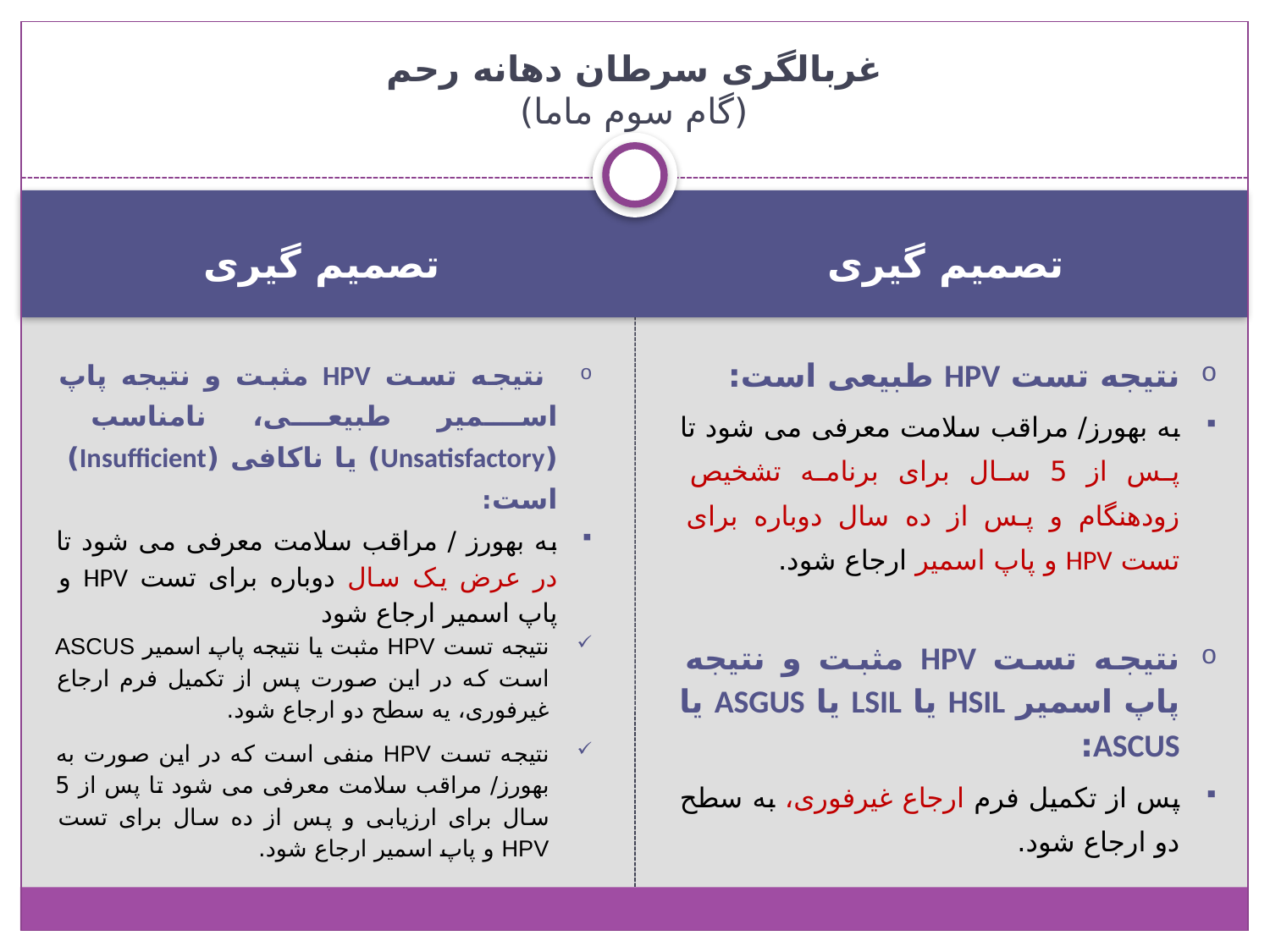

# غربالگری سرطان دهانه رحم (گام سوم ماما)
تصمیم گیری
تصمیم گیری
 	نتیجه تست HPV مثبت و نتیجه پاپ اسمیر طبیعی، نامناسب (Unsatisfactory) یا ناکافی (Insufficient)  است:
به بهورز / مراقب سلامت معرفی می شود تا در عرض یک سال دوباره برای تست HPV و پاپ اسمیر ارجاع شود
نتیجه تست HPV مثبت یا نتیجه پاپ اسمیر ASCUS است که در این صورت پس از تکمیل فرم ارجاع غیرفوری، یه سطح دو ارجاع شود.
نتیجه تست HPV منفی است که در این صورت به بهورز/ مراقب سلامت معرفی می شود تا پس از 5 سال برای ارزیابی و پس از ده سال برای تست HPV و پاپ اسمیر ارجاع شود.

نتیجه تست HPV طبیعی است:
به بهورز/ مراقب سلامت معرفی می شود تا پس از 5 سال برای برنامه تشخیص زودهنگام و پس از ده سال دوباره برای تست HPV و پاپ اسمیر ارجاع شود.

نتیجه تست HPV مثبت و نتیجه پاپ اسمیر HSIL یا LSIL یا ASGUS یا ASCUS:
پس از تکمیل فرم ارجاع غیرفوری، به سطح دو ارجاع شود.